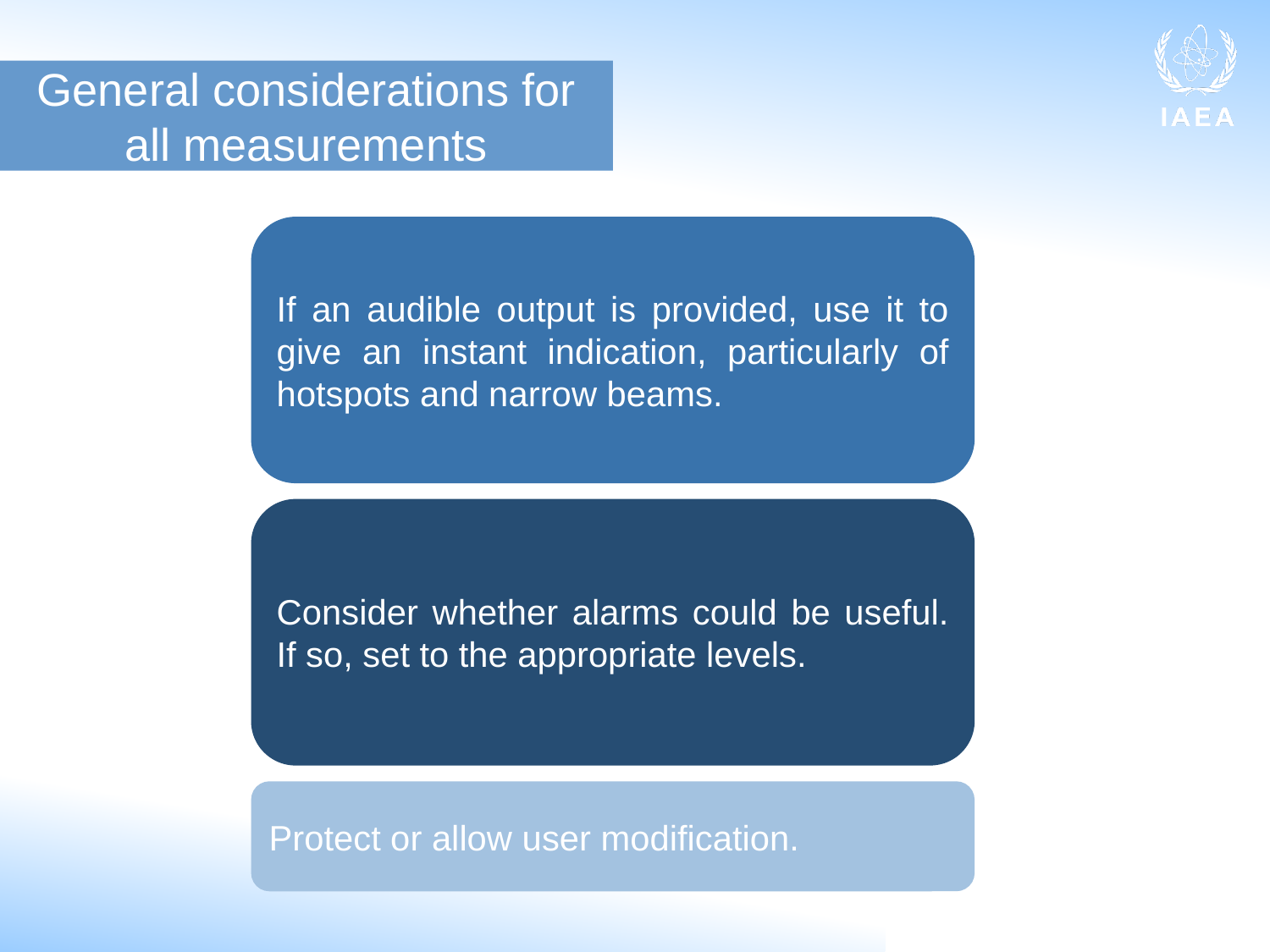

General considerations for all measurements
If an audible output is provided, use it to give an instant indication, particularly of hotspots and narrow beams.
Consider whether alarms could be useful. If so, set to the appropriate levels.
Protect or allow user modification.